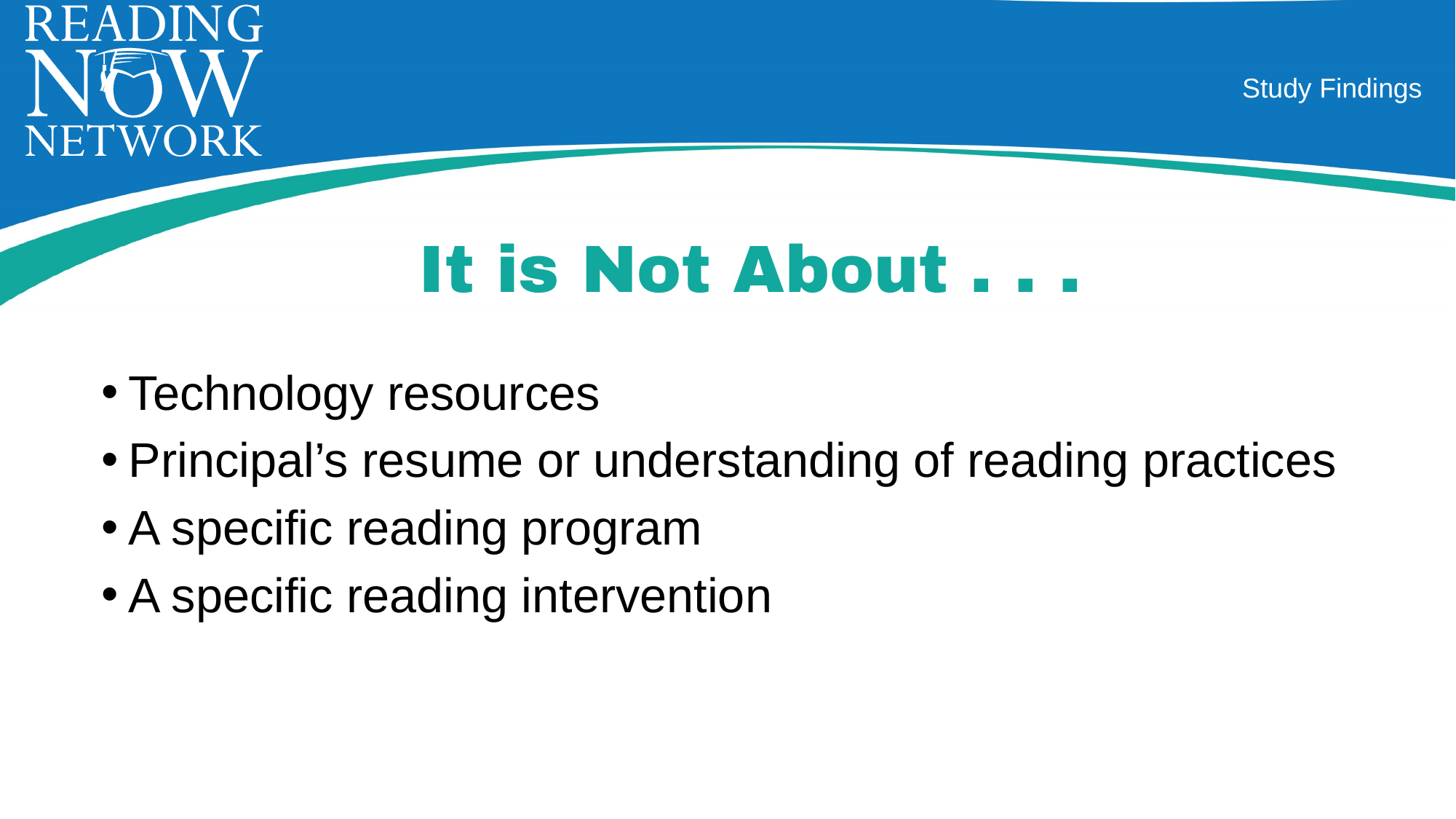

Study Findings
It is Not About . . .
Technology resources
Principal’s resume or understanding of reading practices
A specific reading program
A specific reading intervention